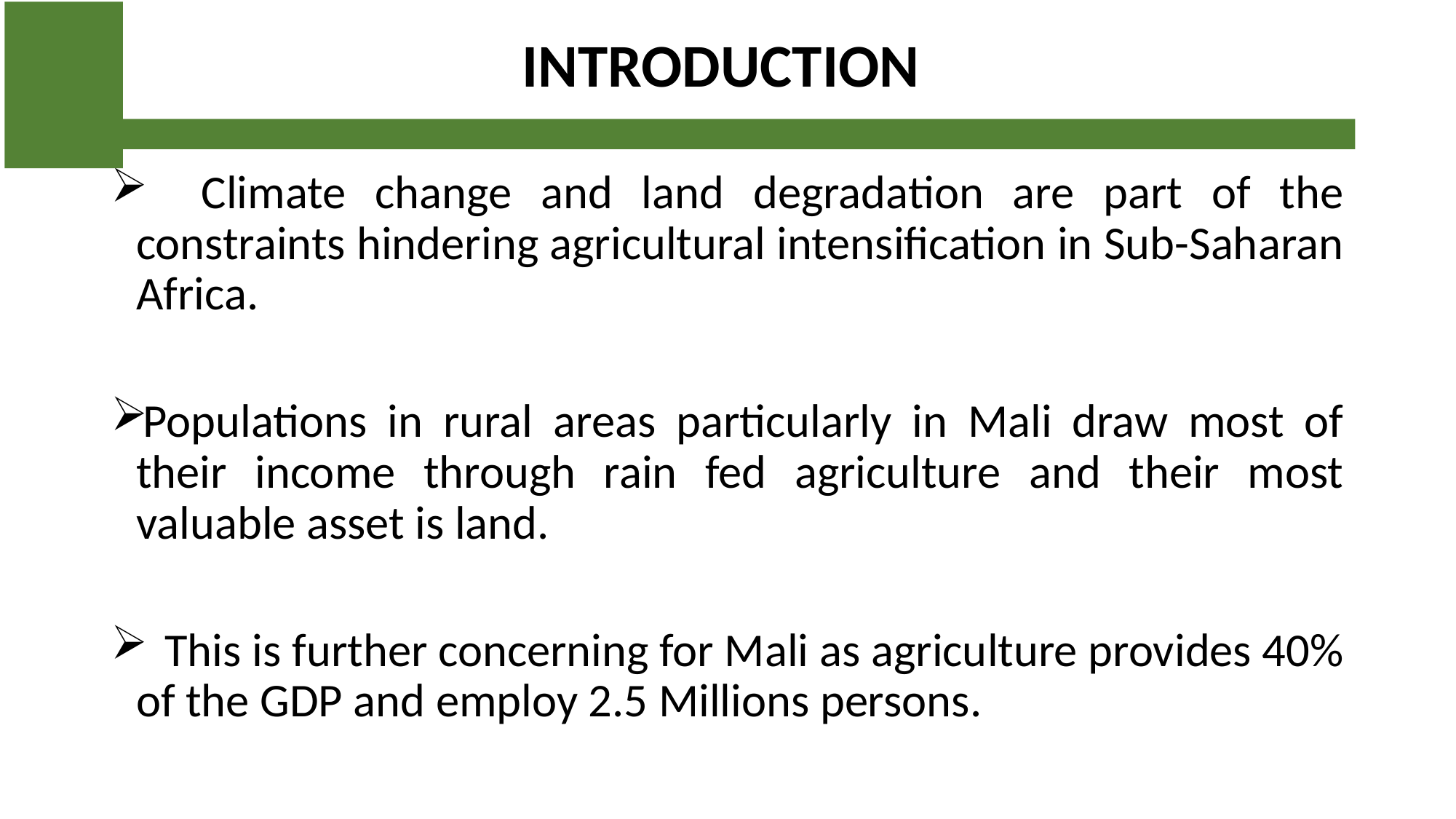

INTRODUCTION

  Climate change and land degradation are part of the constraints hindering agricultural intensification in Sub-Saharan Africa.

Populations in rural areas particularly in Mali draw most of their income through rain fed agriculture and their most valuable asset is land.

  This is further concerning for Mali as agriculture provides 40% of the GDP and employ 2.5 Millions persons.